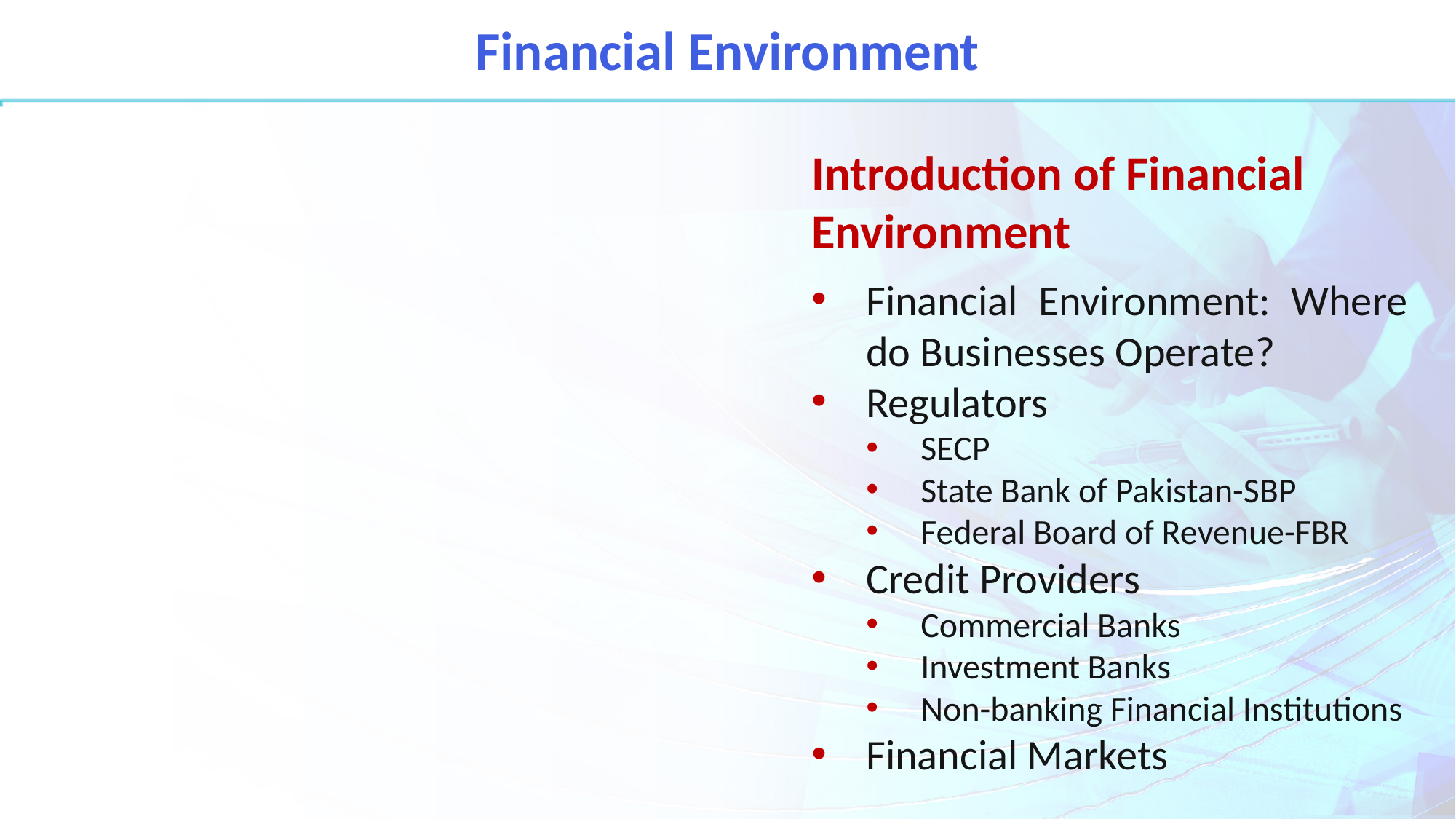

Financial Environment
Introduction of Financial Environment

Financial Environment: Where do Businesses Operate?
Regulators
SECP
State Bank of Pakistan-SBP
Federal Board of Revenue-FBR
Credit Providers
Commercial Banks
Investment Banks
Non-banking Financial Institutions
Financial Markets